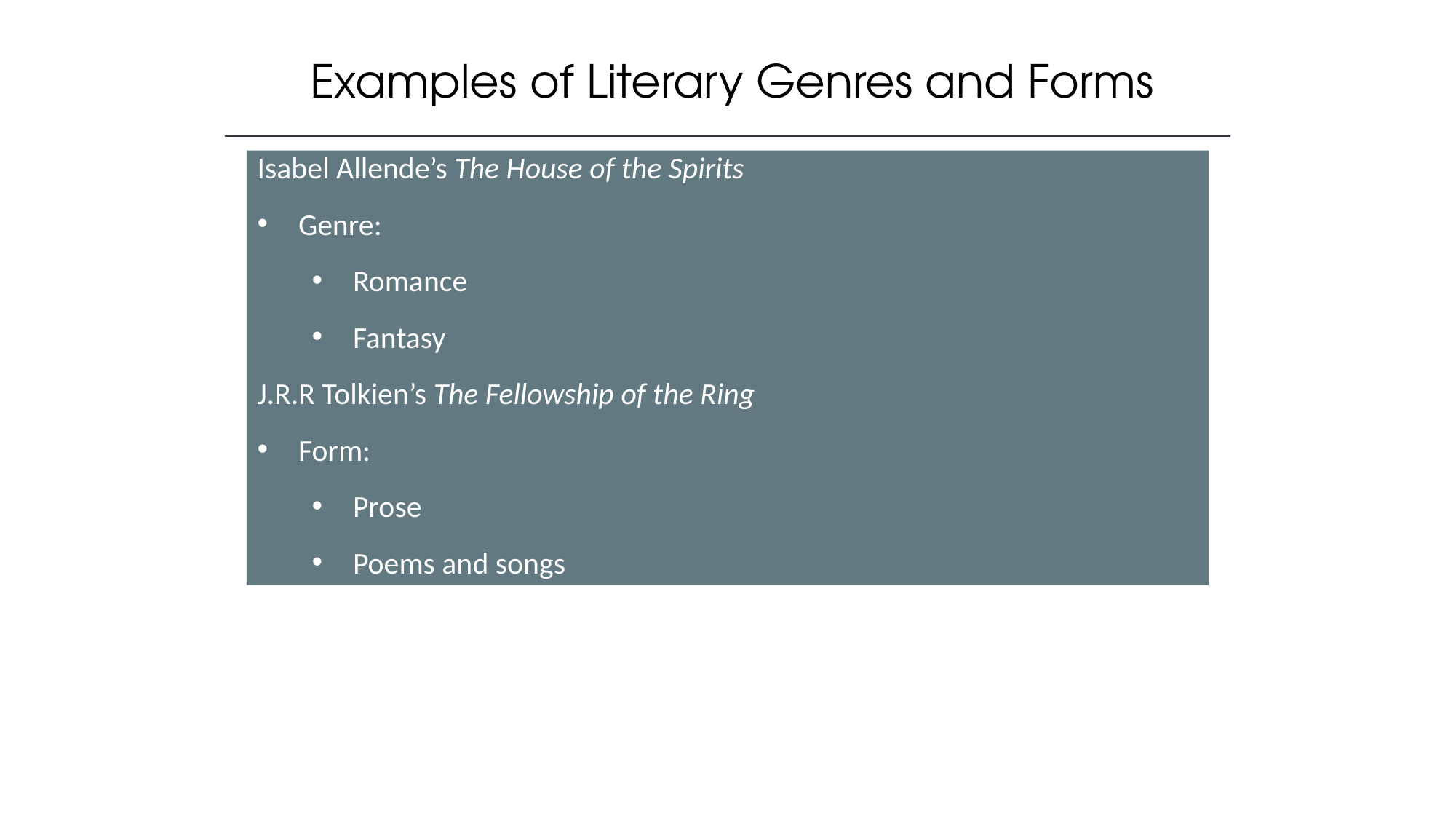

Examples of Literary Genres and Forms
Isabel Allende’s The House of the Spirits
Genre:
Romance
Fantasy
J.R.R Tolkien’s The Fellowship of the Ring
Form:
Prose
Poems and songs
HAWKES LEARNING